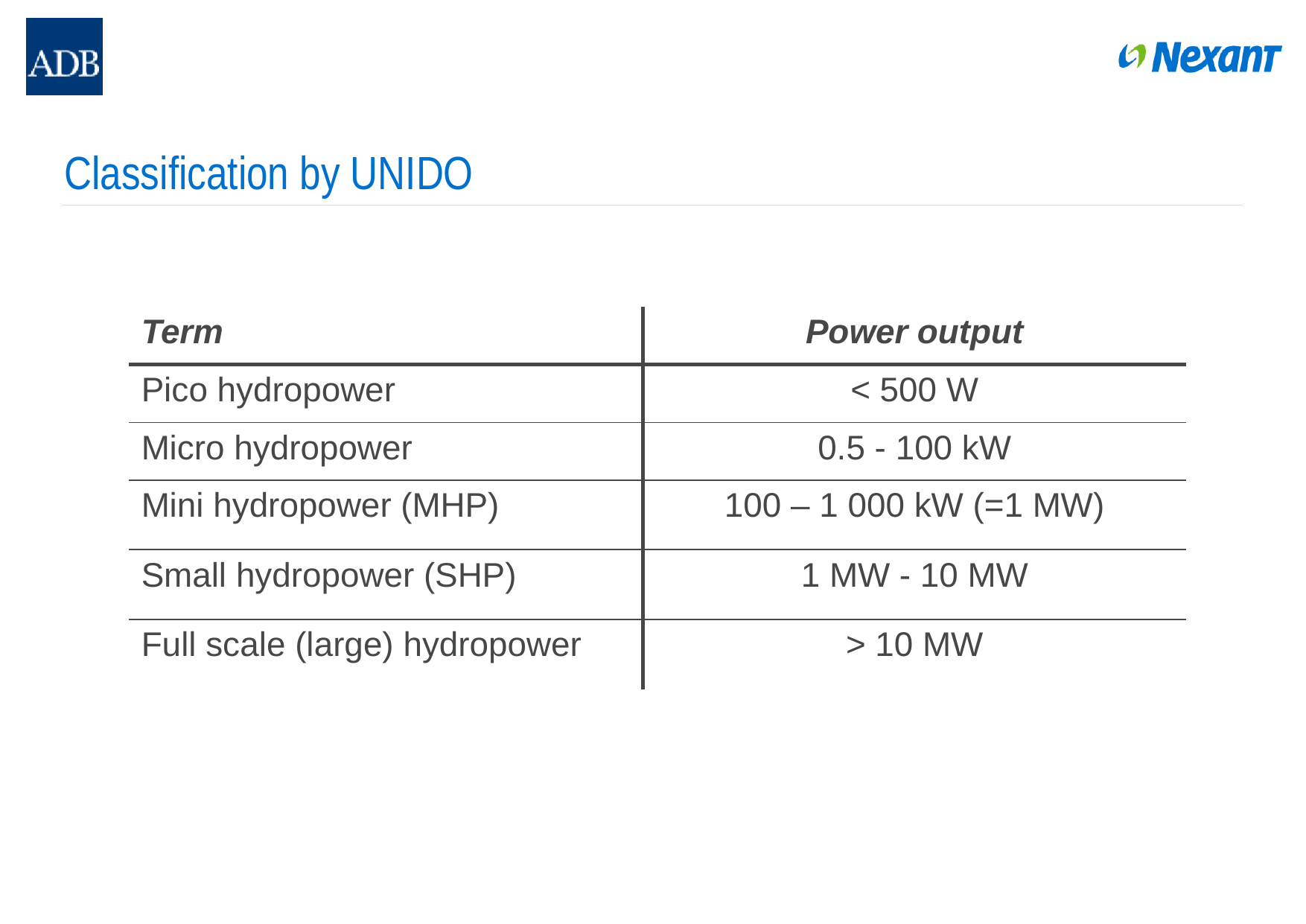

# Classification by UNIDO
| Term | Power output |
| --- | --- |
| Pico hydropower | < 500 W |
| Micro hydropower | 0.5 - 100 kW |
| Mini hydropower (MHP) | 100 – 1 000 kW (=1 MW) |
| Small hydropower (SHP) | 1 MW - 10 MW |
| Full scale (large) hydropower | > 10 MW |